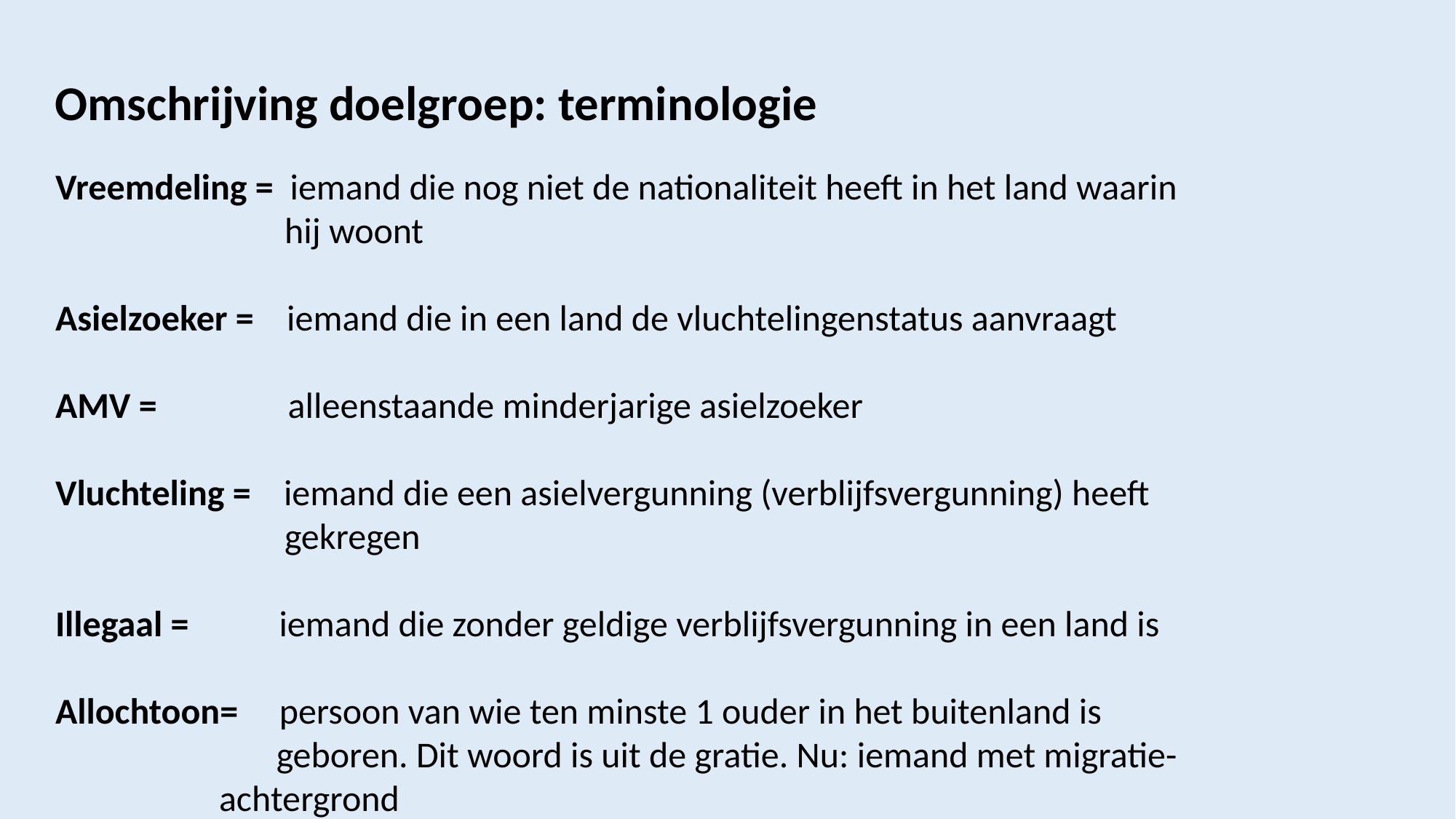

Omschrijving doelgroep: terminologie
Vreemdeling =  iemand die nog niet de nationaliteit heeft in het land waarin
                            hij woont

Asielzoeker =    iemand die in een land de vluchtelingenstatus aanvraagt

AMV =                alleenstaande minderjarige asielzoeker

Vluchteling =    iemand die een asielvergunning (verblijfsvergunning) heeft
                            gekregen

Illegaal =           iemand die zonder geldige verblijfsvergunning in een land is

Allochtoon=     persoon van wie ten minste 1 ouder in het buitenland is
                           geboren. Dit woord is uit de gratie. Nu: iemand met migratie-                           achtergrond